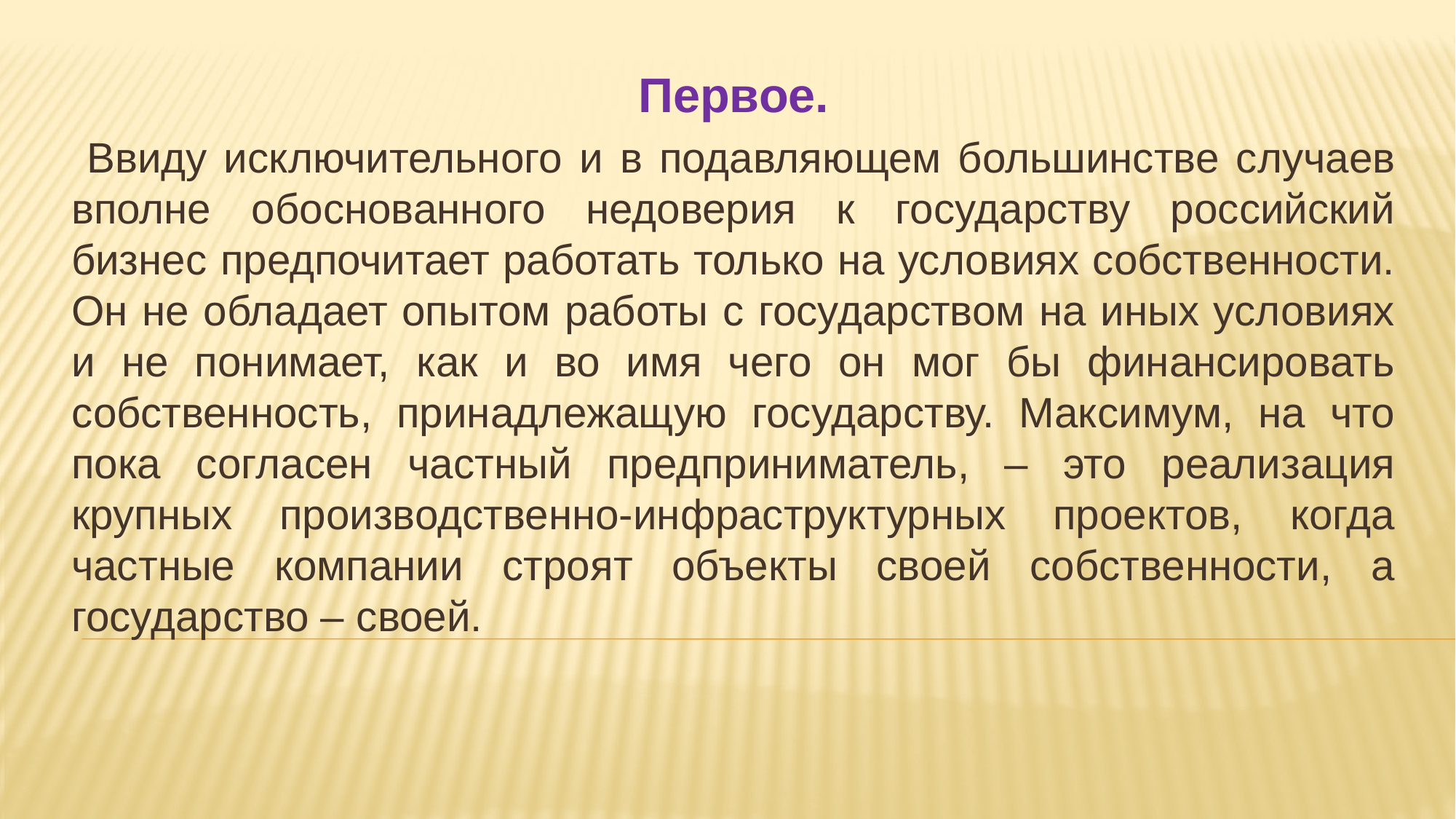

Первое.
 Ввиду исключительного и в подавляющем большинстве случаев вполне обоснованного недоверия к государству российский бизнес предпочитает работать только на условиях собственности. Он не обладает опытом работы с государством на иных условиях и не понимает, как и во имя чего он мог бы финансировать собственность, принадлежащую государству. Максимум, на что пока согласен частный предприниматель, – это реализация крупных производственно-инфраструктурных проектов, когда частные компании строят объекты своей собственности, а государство – своей.